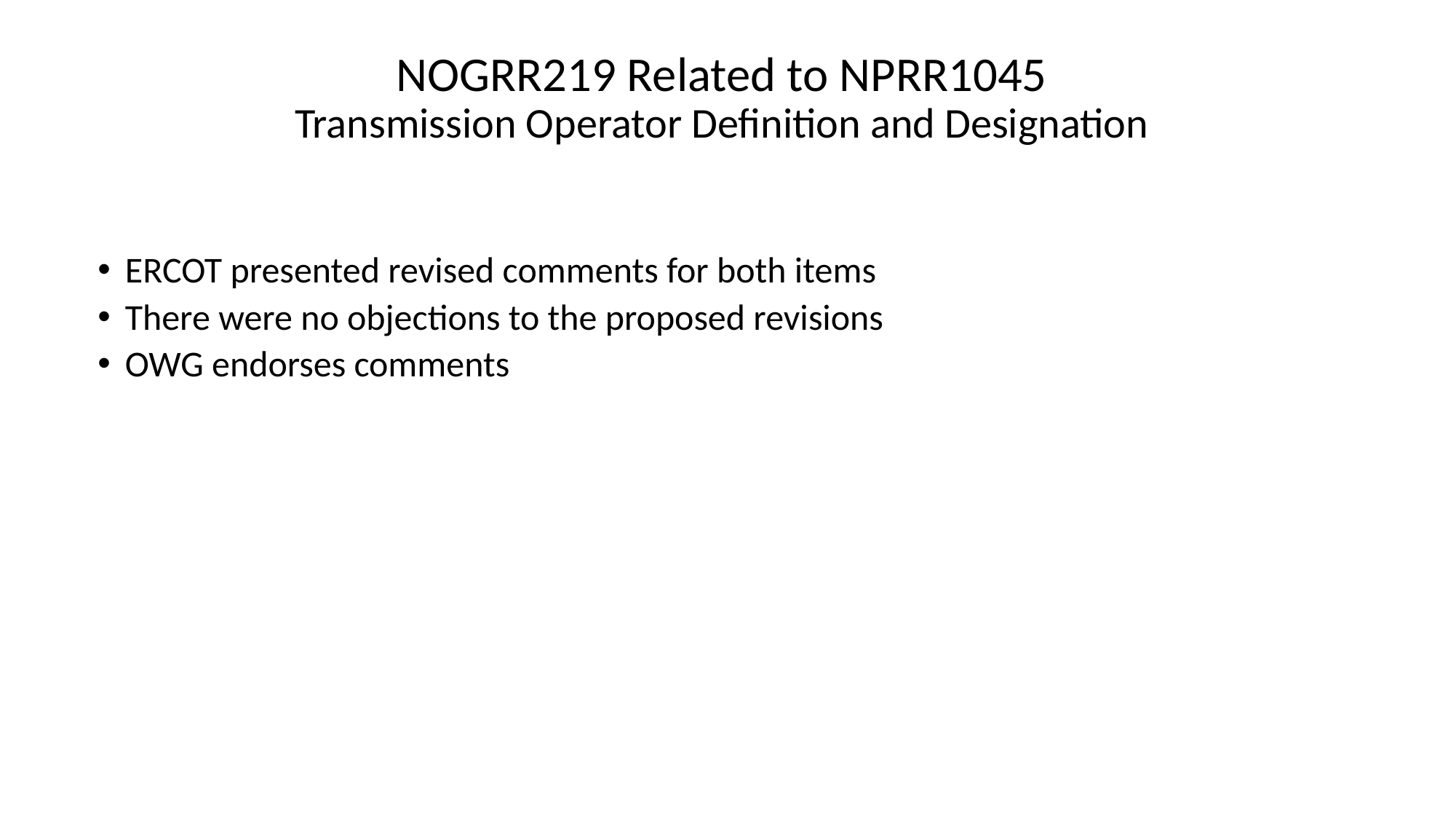

# NOGRR219 Related to NPRR1045 Transmission Operator Definition and Designation

ERCOT presented revised comments for both items
There were no objections to the proposed revisions
OWG endorses comments